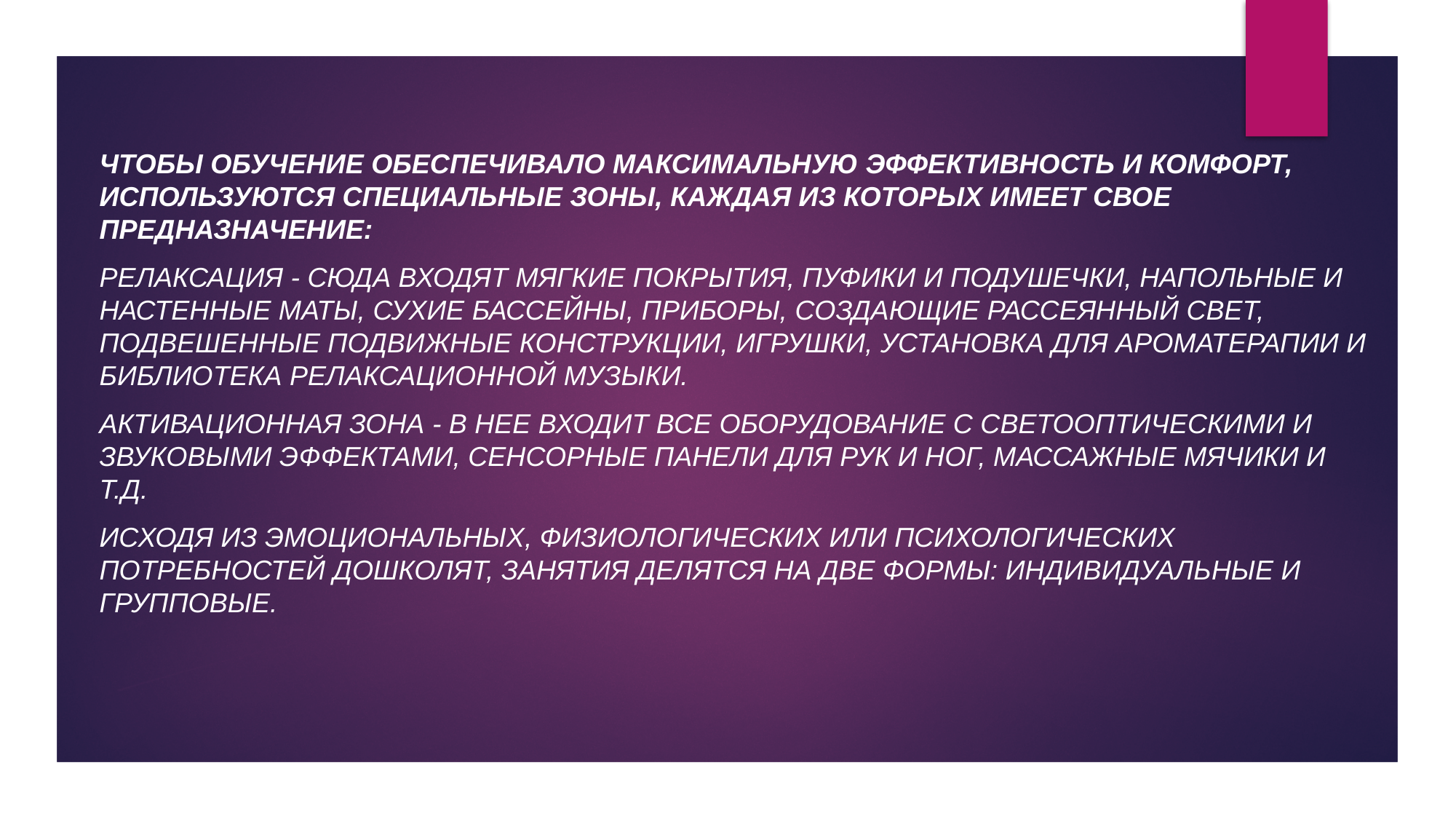

Чтобы обучение обеспечивало максимальную эффективность и комфорт, используются специальные зоны, каждая из которых имеет свое предназначение:
Релаксация - Сюда входят мягкие покрытия, пуфики и подушечки, напольные и настенные маты, сухие бассейны, приборы, создающие рассеянный свет, подвешенные подвижные конструкции, игрушки, установка для ароматерапии и библиотека релаксационной музыки.
Активационная зона - в нее входит все оборудование с светооптическими и звуковыми эффектами, сенсорные панели для рук и ног, массажные мячики и т.д.
Исходя из эмоциональных, физиологических или психологических потребностей дошколят, занятия делятся на две формы: индивидуальные и групповые.